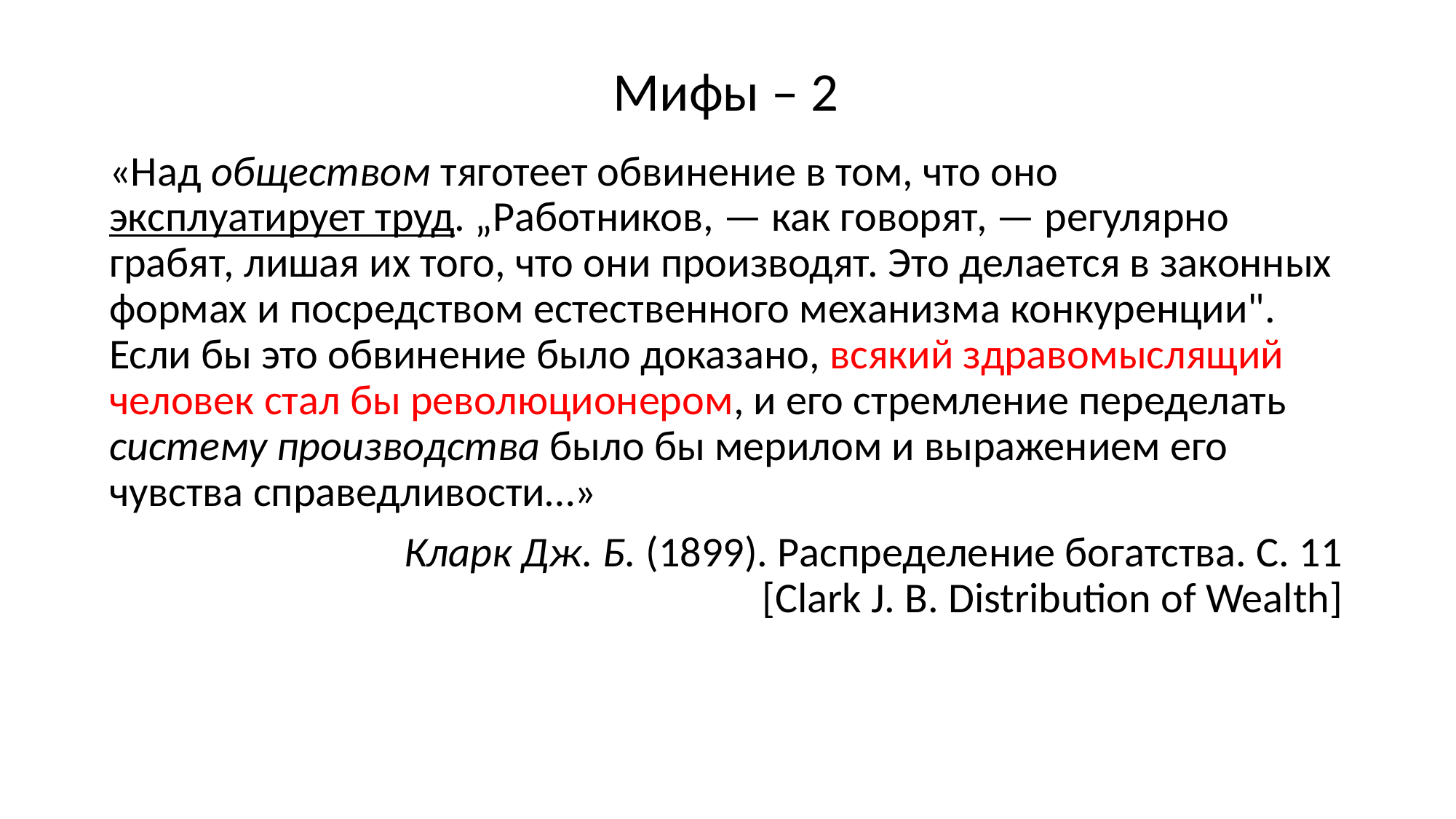

# Мифы – 2
«Над обществом тяготеет обвинение в том, что оно эксплуатирует труд. „Работников, — как говорят, — регулярно грабят, лишая их того, что они производят. Это делается в законных формах и посредством естественного механизма конкуренции". Если бы это обвинение было доказано, всякий здравомыслящий человек стал бы революционером, и его стремление переделать систему производства было бы мерилом и выражением его чувства справедливости…»
Кларк Дж. Б. (1899). Распределение богатства. С. 11
[Clark J. В. Distribution of Wealth]